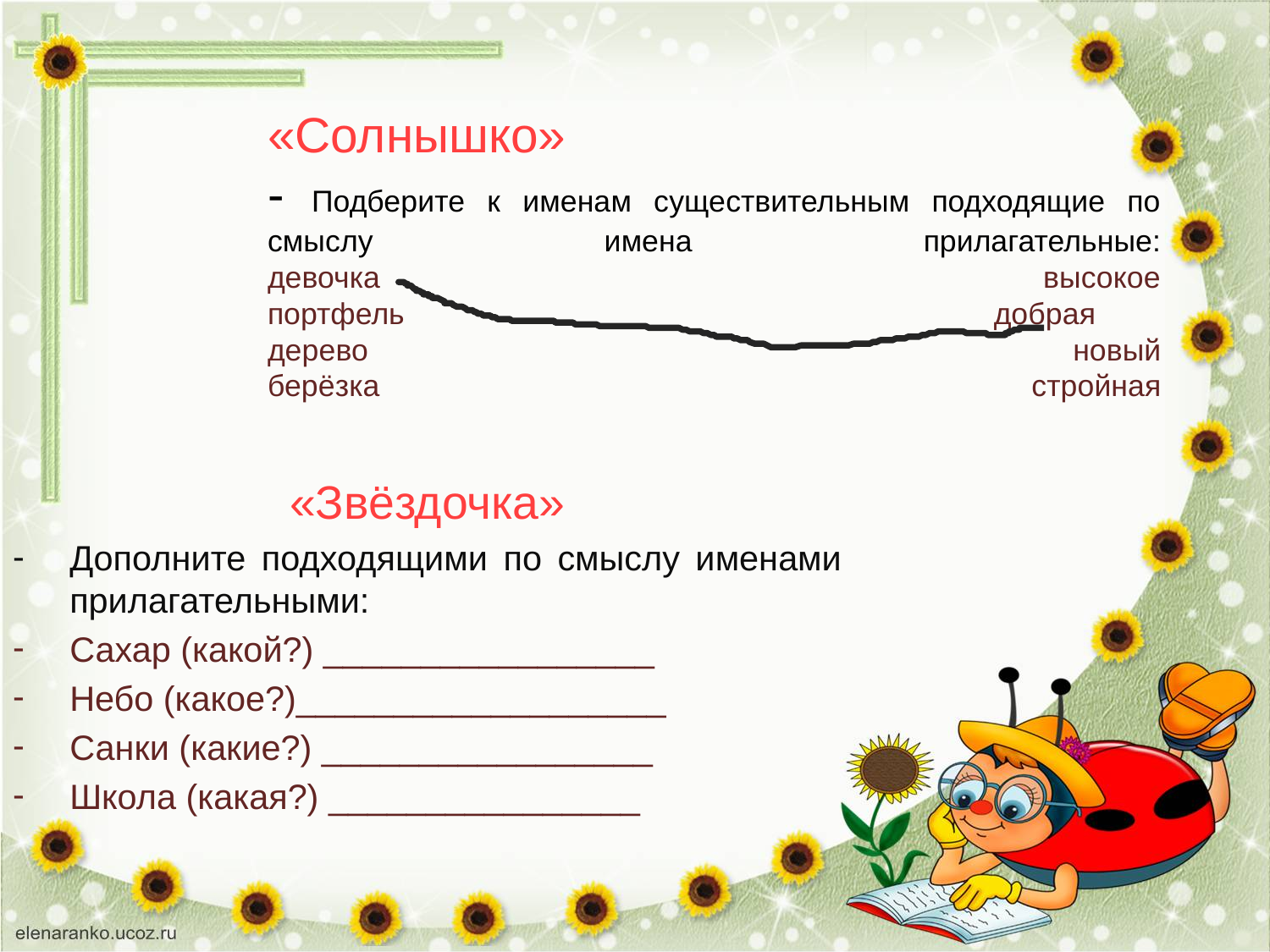

# «Солнышко» - Подберите к именам существительным подходящие по смыслу имена прилагательные: девочка                   высокое портфель         добрая дерево  новый берёзка стройная

«Звёздочка»
Дополните подходящими по смыслу именами прилагательными:
Сахар (какой?) _________________
Небо (какое?)___________________
Санки (какие?) _________________
Школа (какая?) ________________